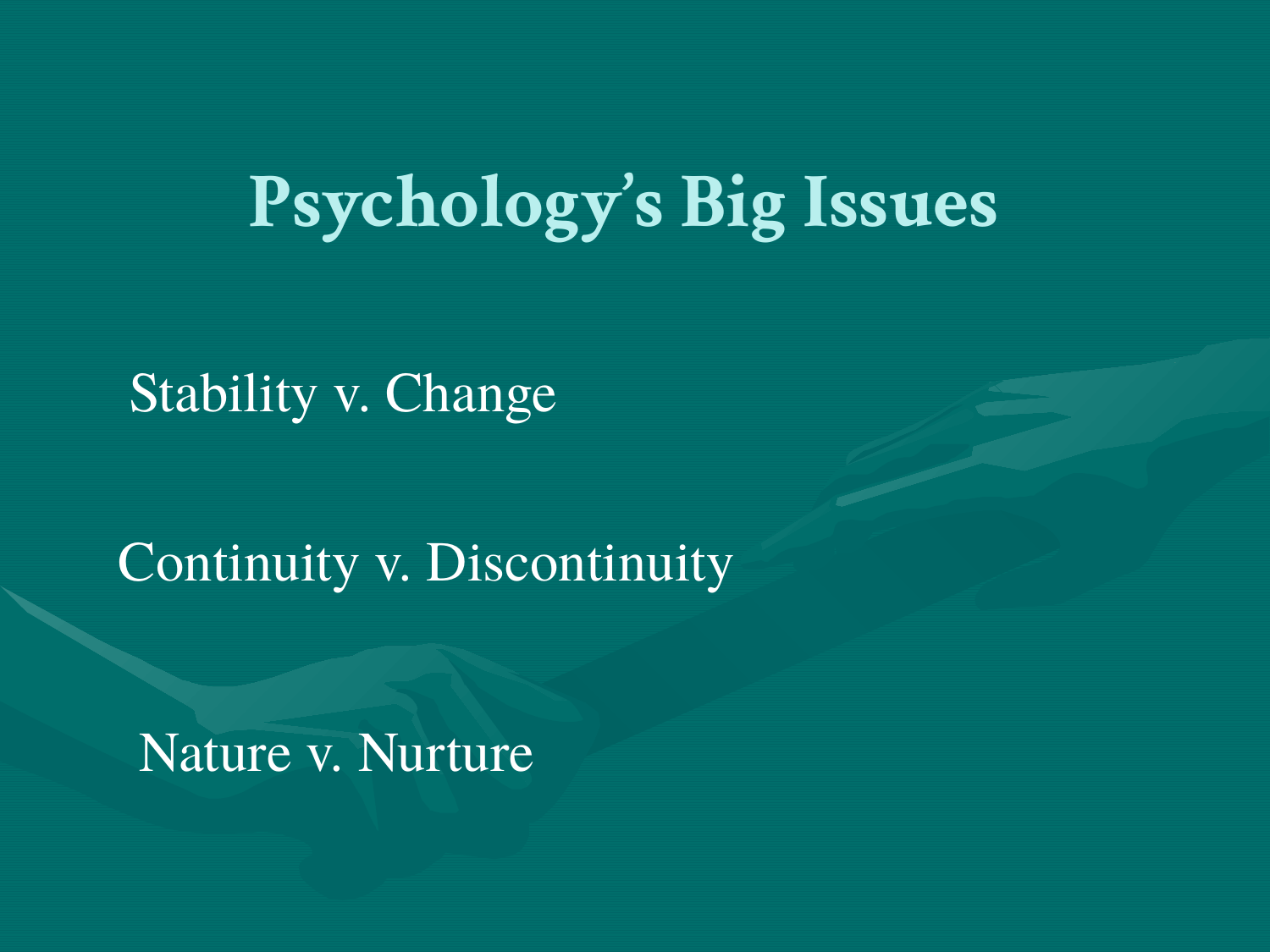

# Psychology’s Big Issues
Stability v. Change
Continuity v. Discontinuity
Nature v. Nurture